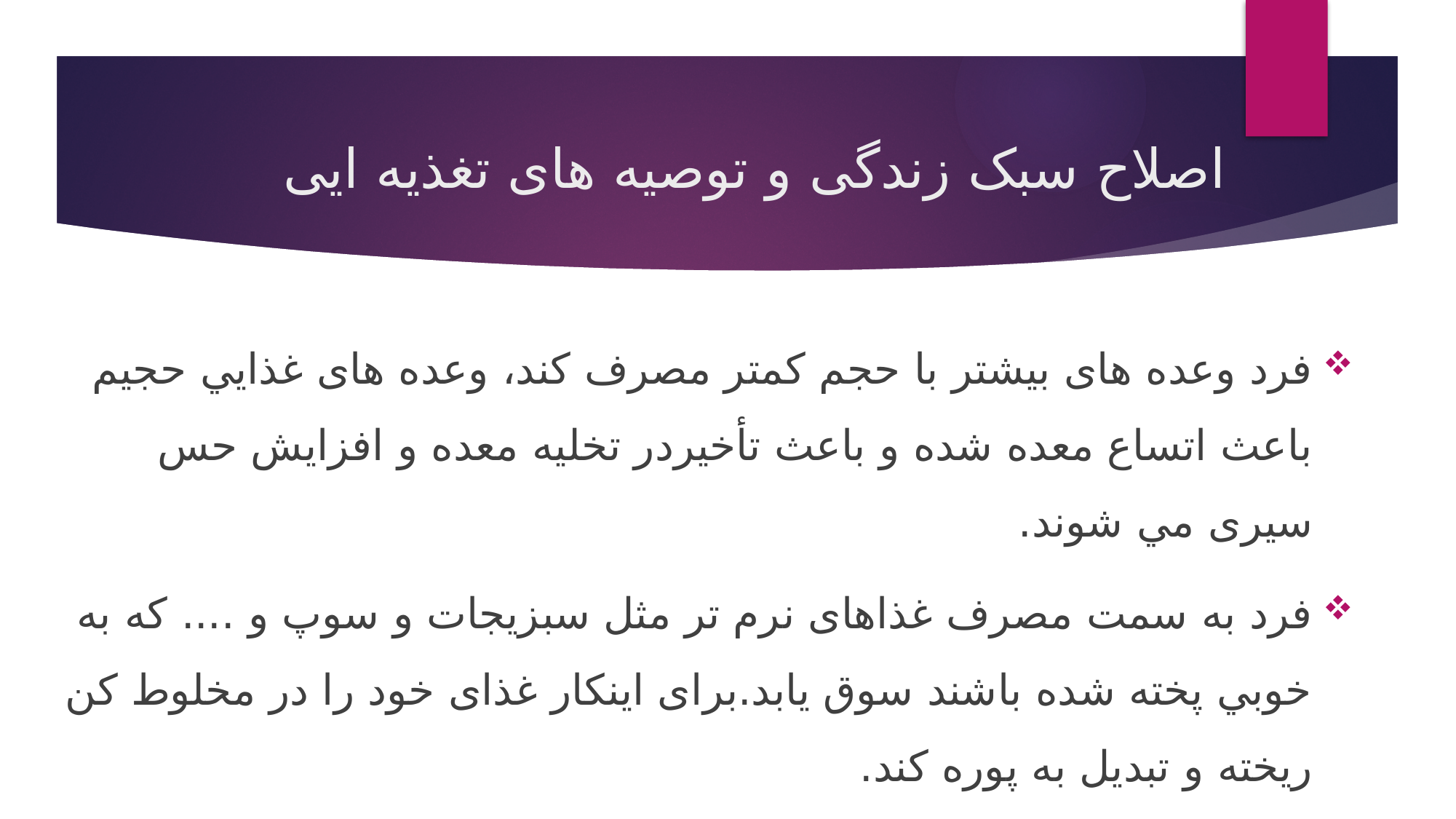

# اصلاح سبک زندگی و توصیه های تغذیه ایی
فرد وعده های بيشتر با حجم كمتر مصرف كند، وعده های غذايي حجيم باعث اتساع معده شده و باعث تأخيردر تخليه معده و افزايش حس سيری مي شوند.
فرد به سمت مصرف غذاهای نرم تر مثل سبزيجات و سوپ و .... كه به خوبي پخته شده باشند سوق يابد.برای اينکار غذای خود را در مخلوط كن ريخته و تبديل به پوره كند.
مصرف چربي خود را محدود كند. چربي ها حركات و تخليه معده را به تاخير مي اندازند.